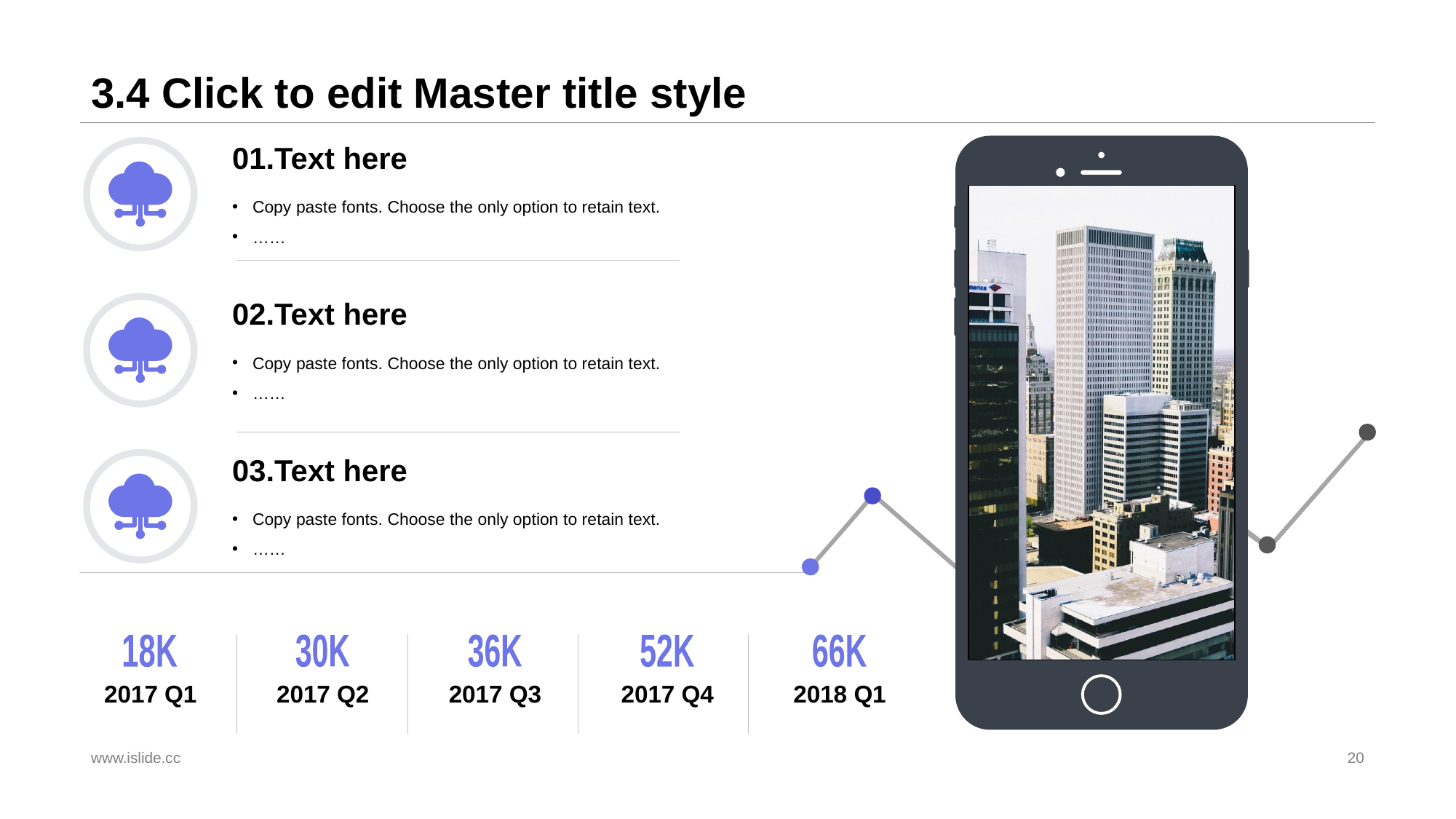

# 3.4 Click to edit Master title style
01.Text here
Copy paste fonts. Choose the only option to retain text.
……

02.Text here
Copy paste fonts. Choose the only option to retain text.
……

03.Text here
Copy paste fonts. Choose the only option to retain text.
……

18K
30K
36K
52K
66K
2017 Q1
2017 Q2
2017 Q3
2017 Q4
2018 Q1
www.islide.cc
20